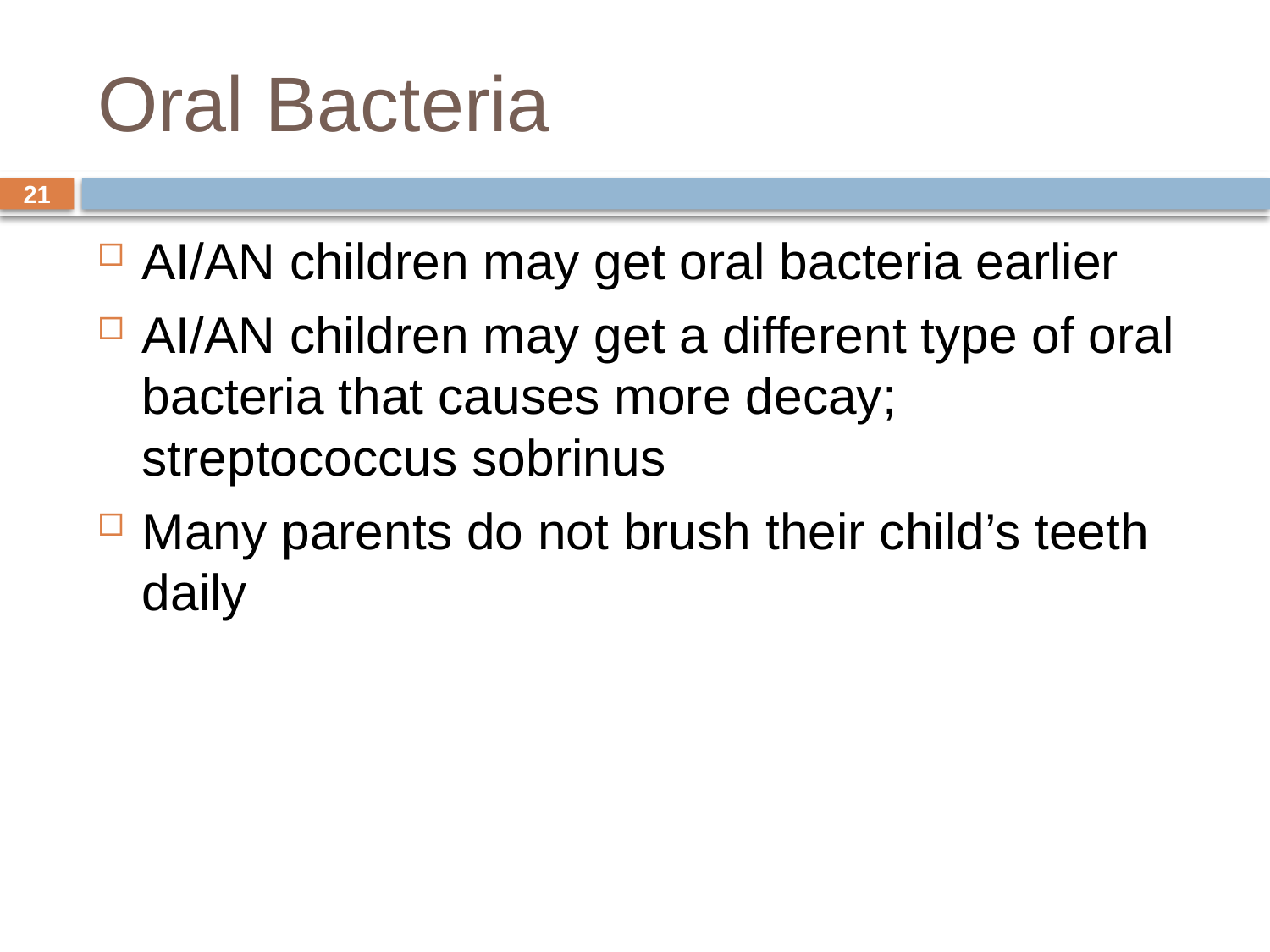

# Oral Bacteria
21
AI/AN children may get oral bacteria earlier
AI/AN children may get a different type of oral bacteria that causes more decay; streptococcus sobrinus
Many parents do not brush their child’s teeth daily